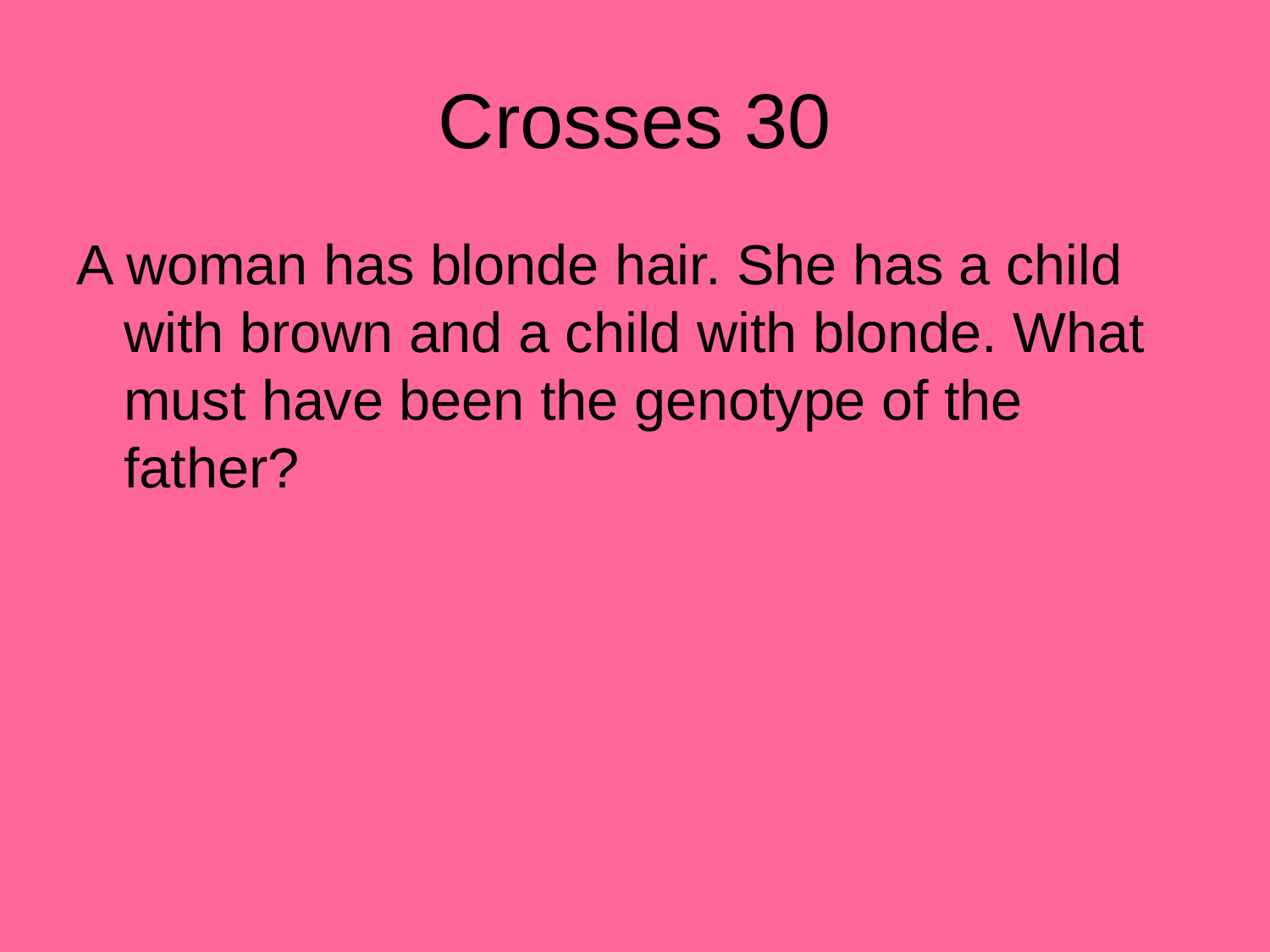

# Crosses 30
A woman has blonde hair. She has a child with brown and a child with blonde. What must have been the genotype of the father?